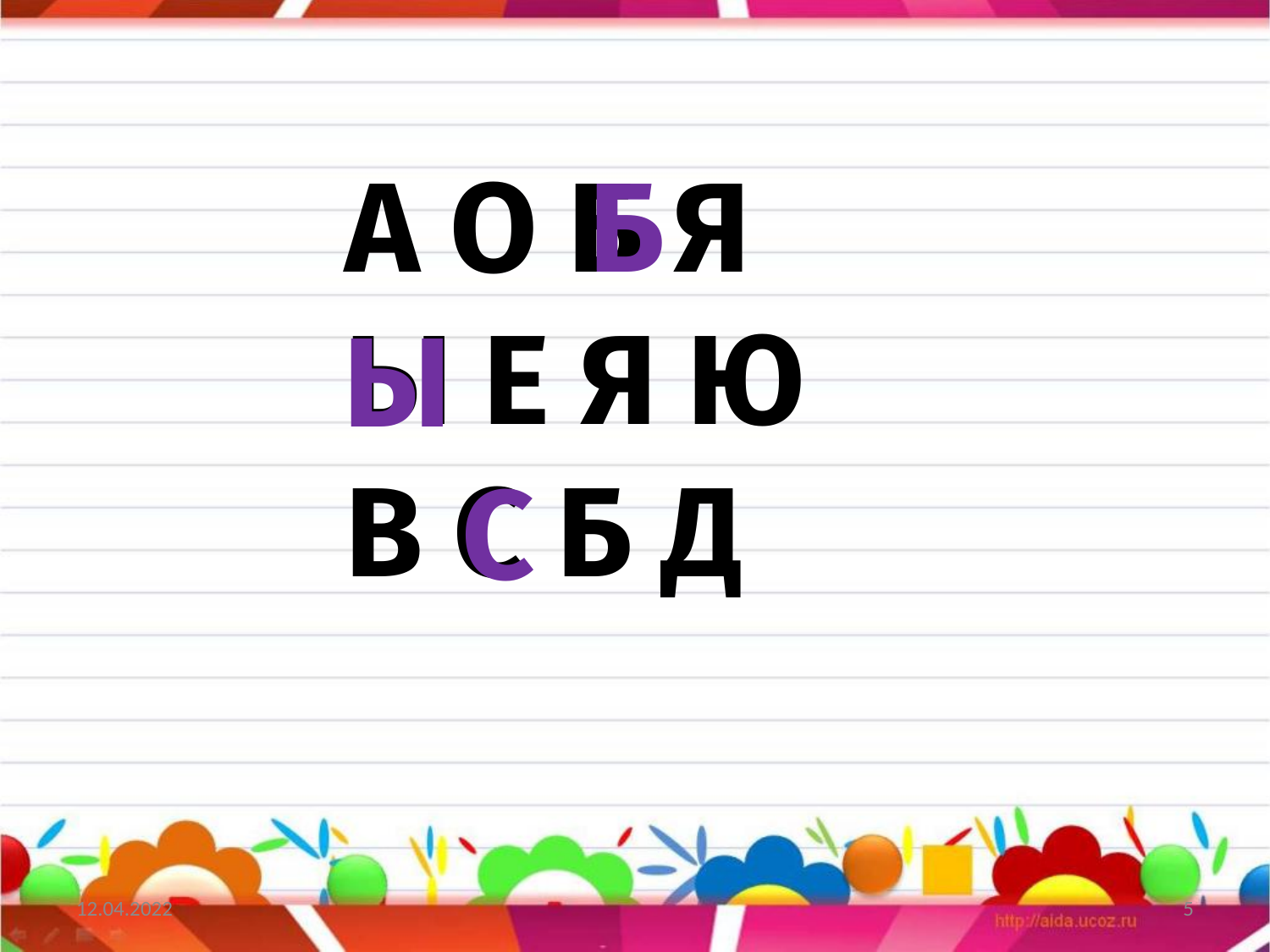

Б
А О Б Я
Ы Е Я Ю
В С Б Д

Ы
С
12.04.2022
5